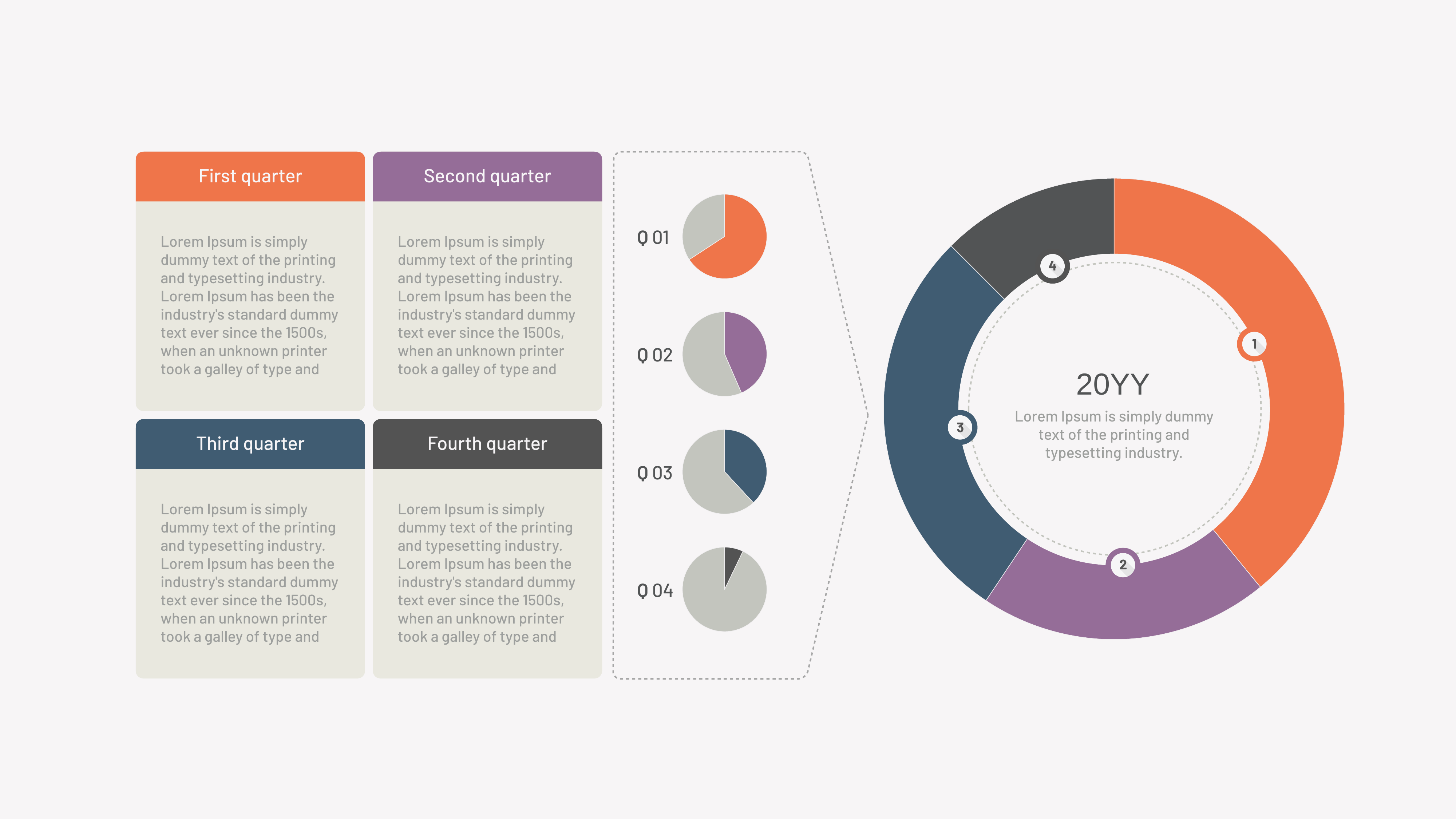

First quarter
Second quarter

### Chart

| Category | Region 1 |
|---|---|
| First Quarter | 250.0 |
| Second Quarter | 130.0 |
| Third Quarter | 180.0 |
| Fourth Quarter | 80.0 |

### Chart

| Category | Region 1 |
|---|---|
| Quarter | 250.0 |
| Blank | 130.0 |
Q 01
Lorem Ipsum is simply dummy text of the printing and typesetting industry. Lorem Ipsum has been the industry's standard dummy text ever since the 1500s, when an unknown printer took a galley of type and
Lorem Ipsum is simply dummy text of the printing and typesetting industry. Lorem Ipsum has been the industry's standard dummy text ever since the 1500s, when an unknown printer took a galley of type and

### Chart

| Category | Region 1 |
|---|---|
| Quarter | 100.0 |
| Blank | 130.0 |

Q 02
20YY
Lorem Ipsum is simply dummy text of the printing and typesetting industry.

Third quarter
Fourth quarter

### Chart

| Category | Region 1 |
|---|---|
| Quarter | 80.0 |
| Blank | 130.0 |
Q 03
Lorem Ipsum is simply dummy text of the printing and typesetting industry. Lorem Ipsum has been the industry's standard dummy text ever since the 1500s, when an unknown printer took a galley of type and
Lorem Ipsum is simply dummy text of the printing and typesetting industry. Lorem Ipsum has been the industry's standard dummy text ever since the 1500s, when an unknown printer took a galley of type and

### Chart

| Category | Region 1 |
|---|---|
| Quarter | 10.0 |
| Blank | 130.0 |

Q 04